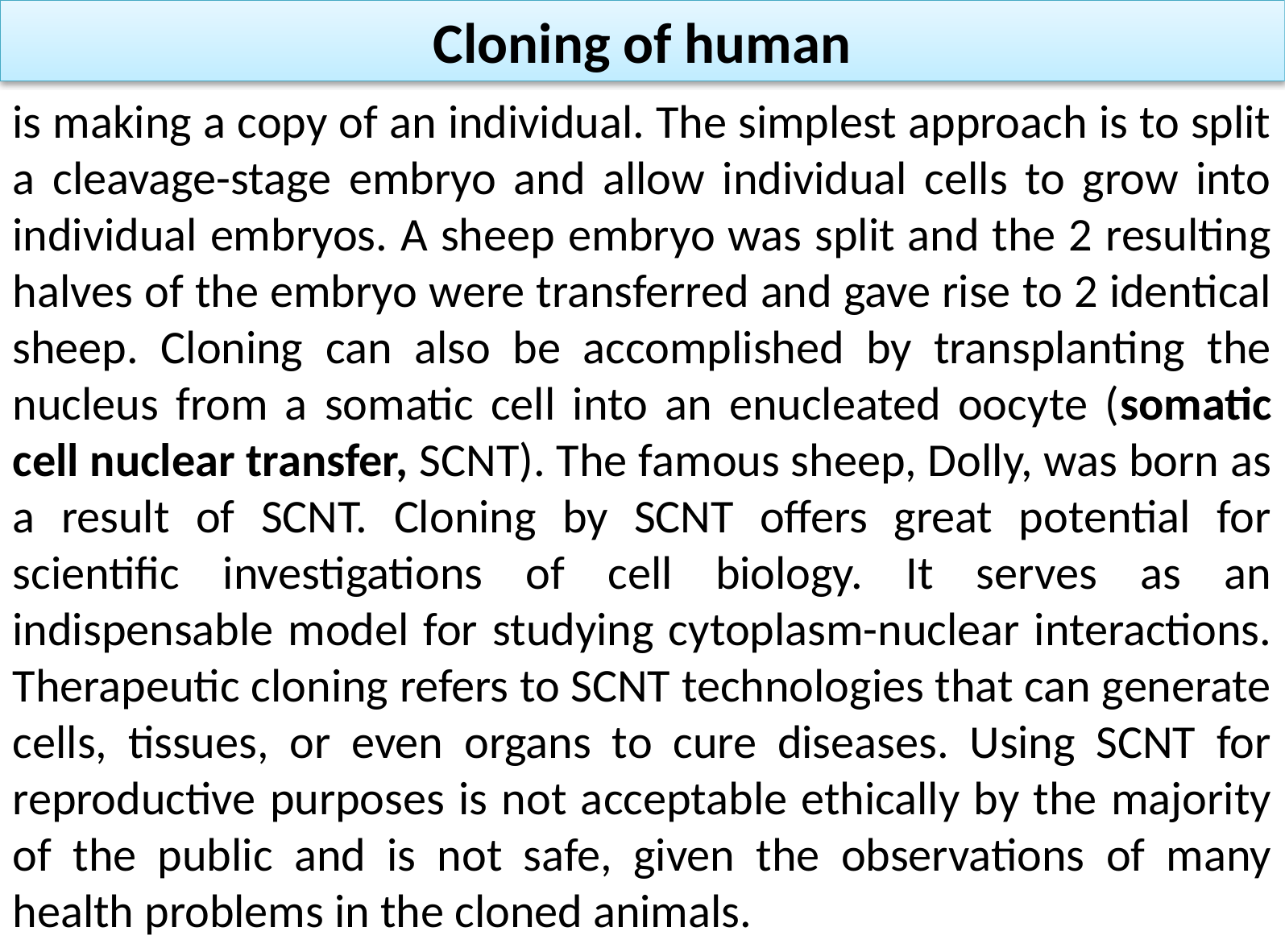

Cloning of human
is making a copy of an individual. The simplest approach is to split a cleavage-stage embryo and allow individual cells to grow into individual embryos. A sheep embryo was split and the 2 resulting halves of the embryo were transferred and gave rise to 2 identical sheep. Cloning can also be accomplished by transplanting the nucleus from a somatic cell into an enucleated oocyte (somatic cell nuclear transfer, SCNT). The famous sheep, Dolly, was born as a result of SCNT. Cloning by SCNT offers great potential for scientific investigations of cell biology. It serves as an indispensable model for studying cytoplasm-nuclear interactions. Therapeutic cloning refers to SCNT technologies that can generate cells, tissues, or even organs to cure diseases. Using SCNT for reproductive purposes is not acceptable ethically by the majority of the public and is not safe, given the observations of many health problems in the cloned animals.